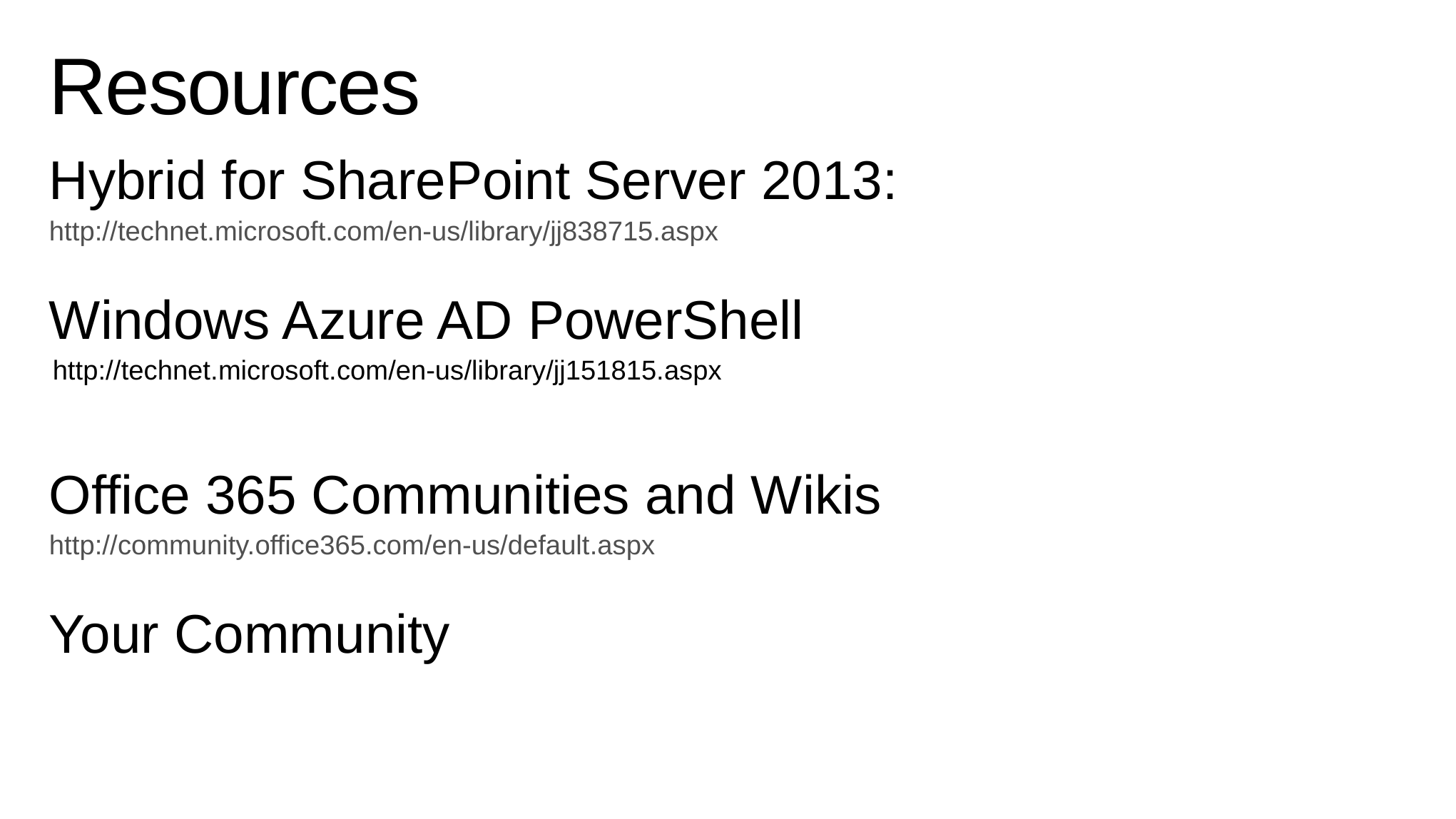

# Resources
Hybrid for SharePoint Server 2013:
http://technet.microsoft.com/en-us/library/jj838715.aspx

Windows Azure AD PowerShell
http://technet.microsoft.com/en-us/library/jj151815.aspx

Office 365 Communities and Wikis
http://community.office365.com/en-us/default.aspx

Your Community